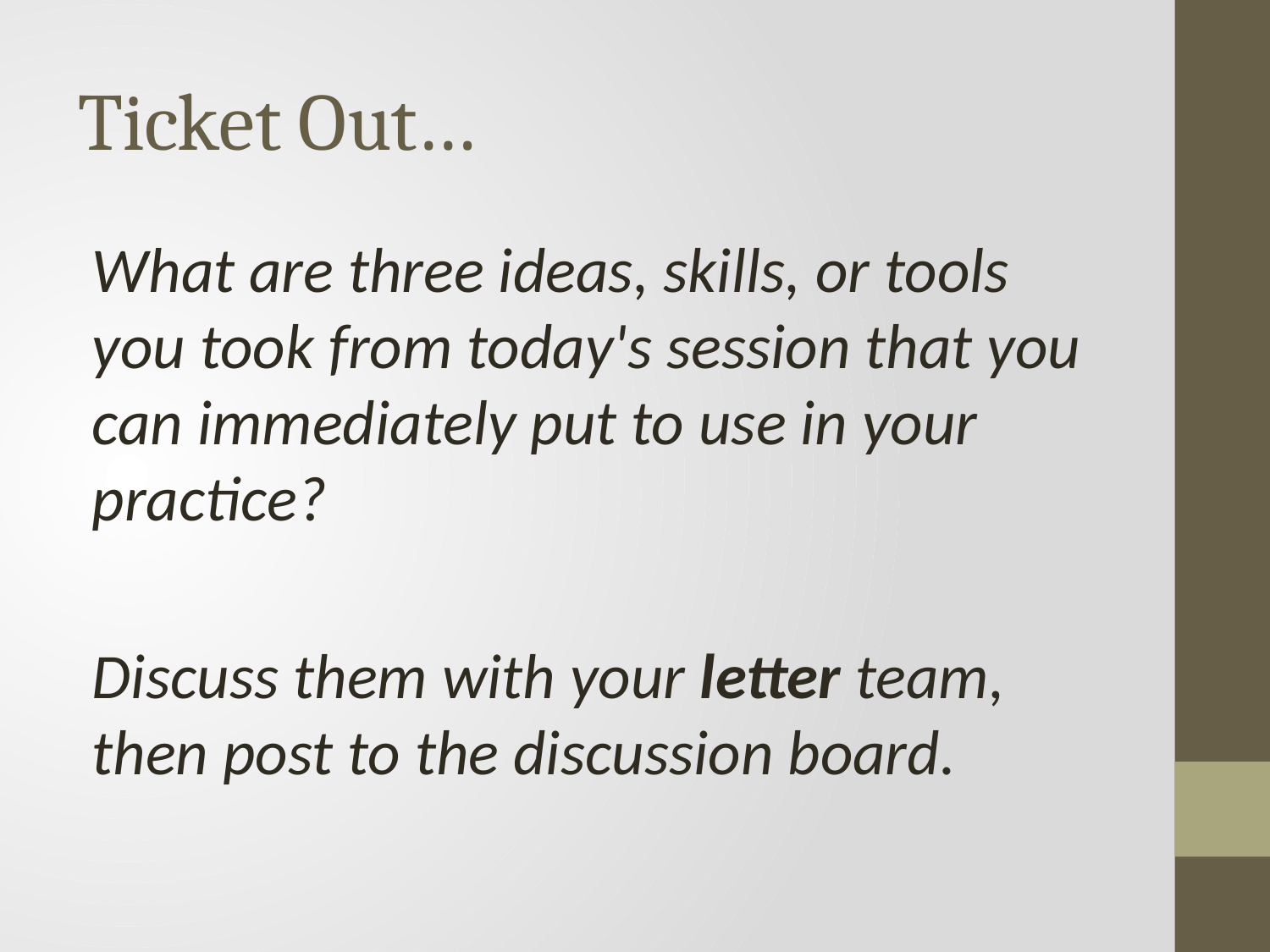

# Ticket Out…
What are three ideas, skills, or tools you took from today's session that you can immediately put to use in your practice?

Discuss them with your letter team, then post to the discussion board.